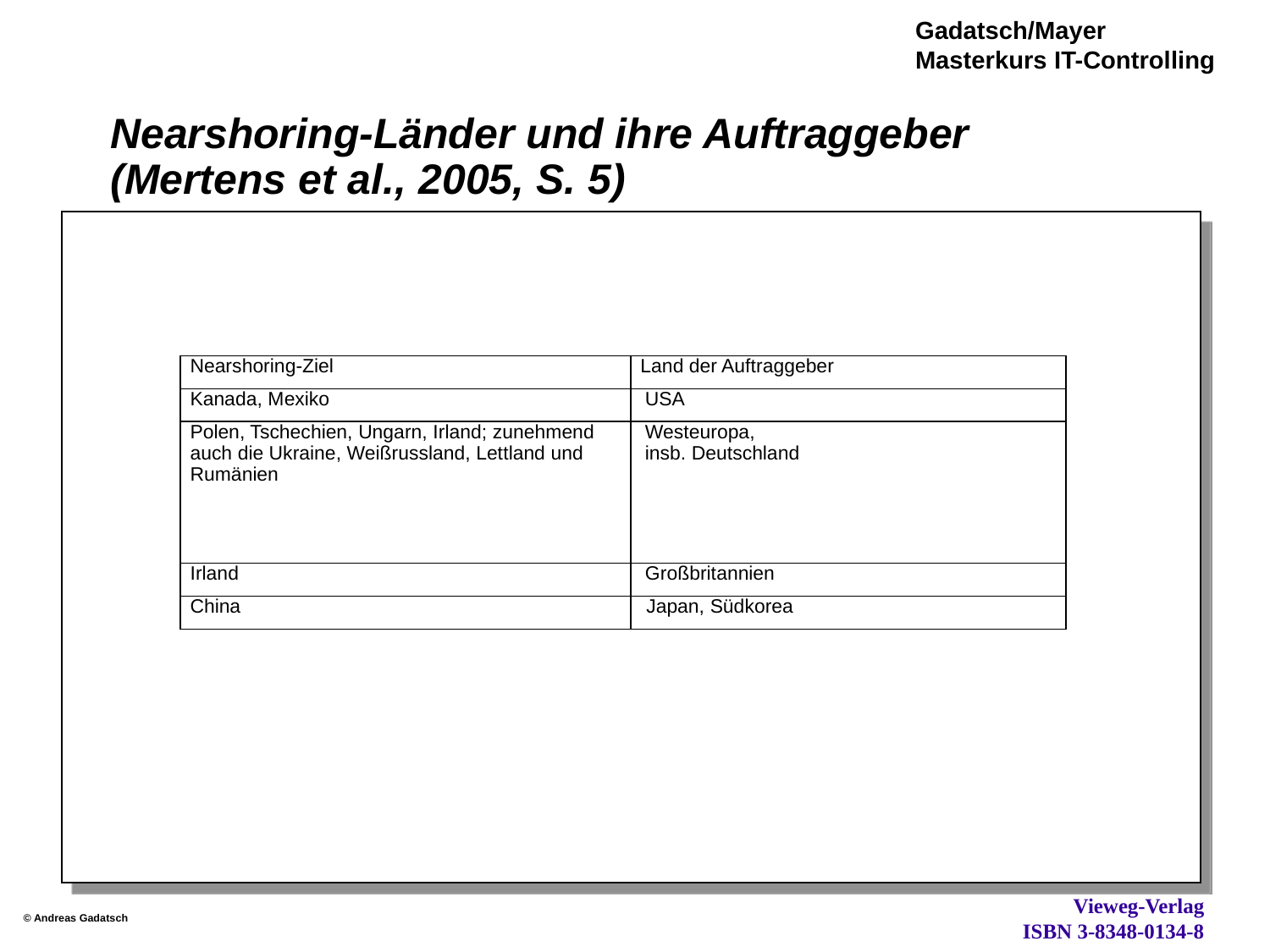

# Nearshoring-Länder und ihre Auftraggeber (Mertens et al., 2005, S. 5)
| Nearshoring-Ziel | Land der Auftraggeber |
| --- | --- |
| Kanada, Mexiko | USA |
| Polen, Tschechien, Ungarn, Irland; zunehmend auch die Ukraine, Weißrussland, Lettland und Rumänien | Westeuropa, insb. Deutschland |
| Irland | Großbritannien |
| China | Japan, Südkorea |